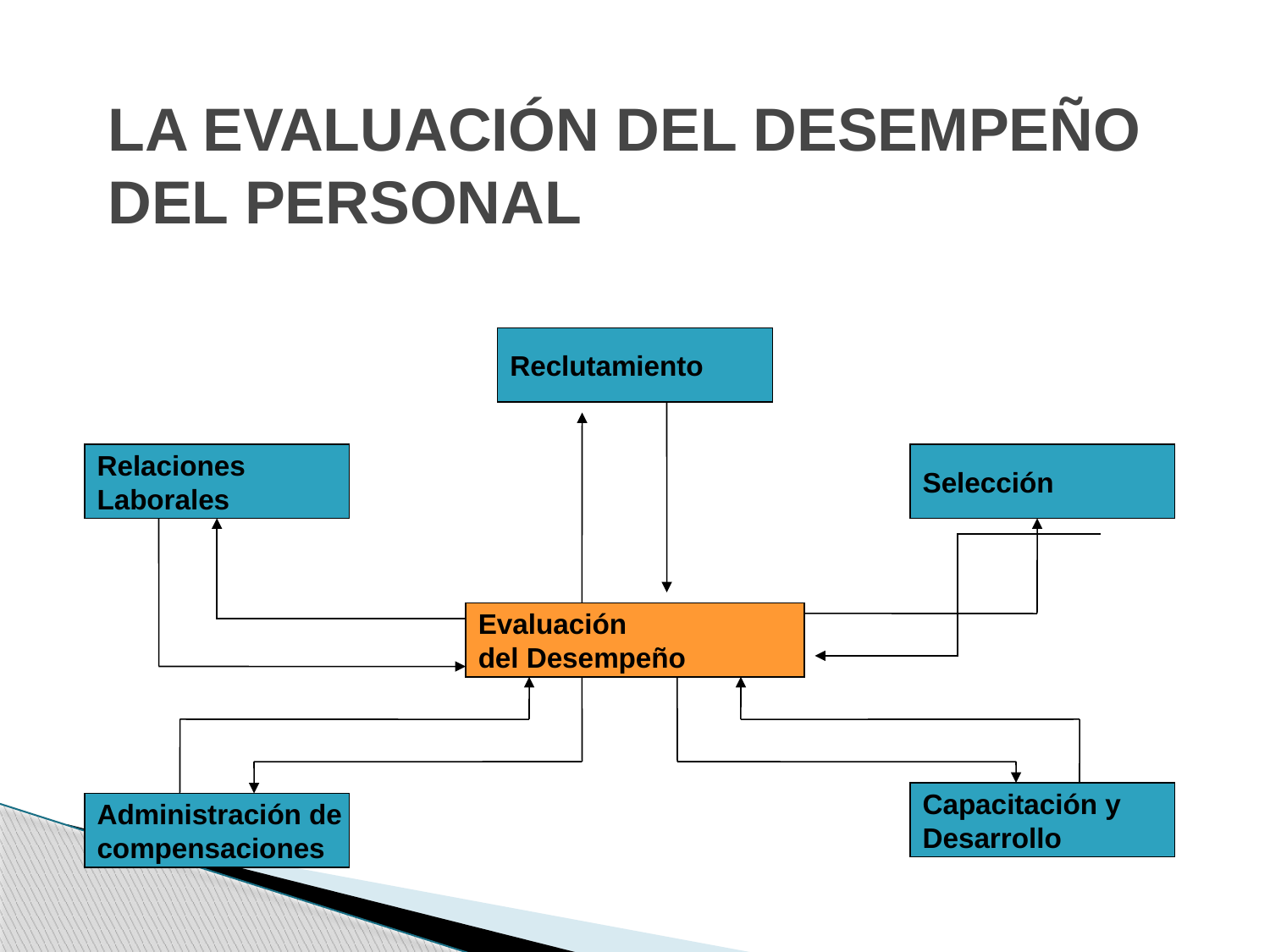

# LA EVALUACIÓN DEL DESEMPEÑO DEL PERSONAL
Reclutamiento

Relaciones
Laborales
Selección

Evaluación
del Desempeño

Capacitación y
Desarrollo
Administración de
compensaciones